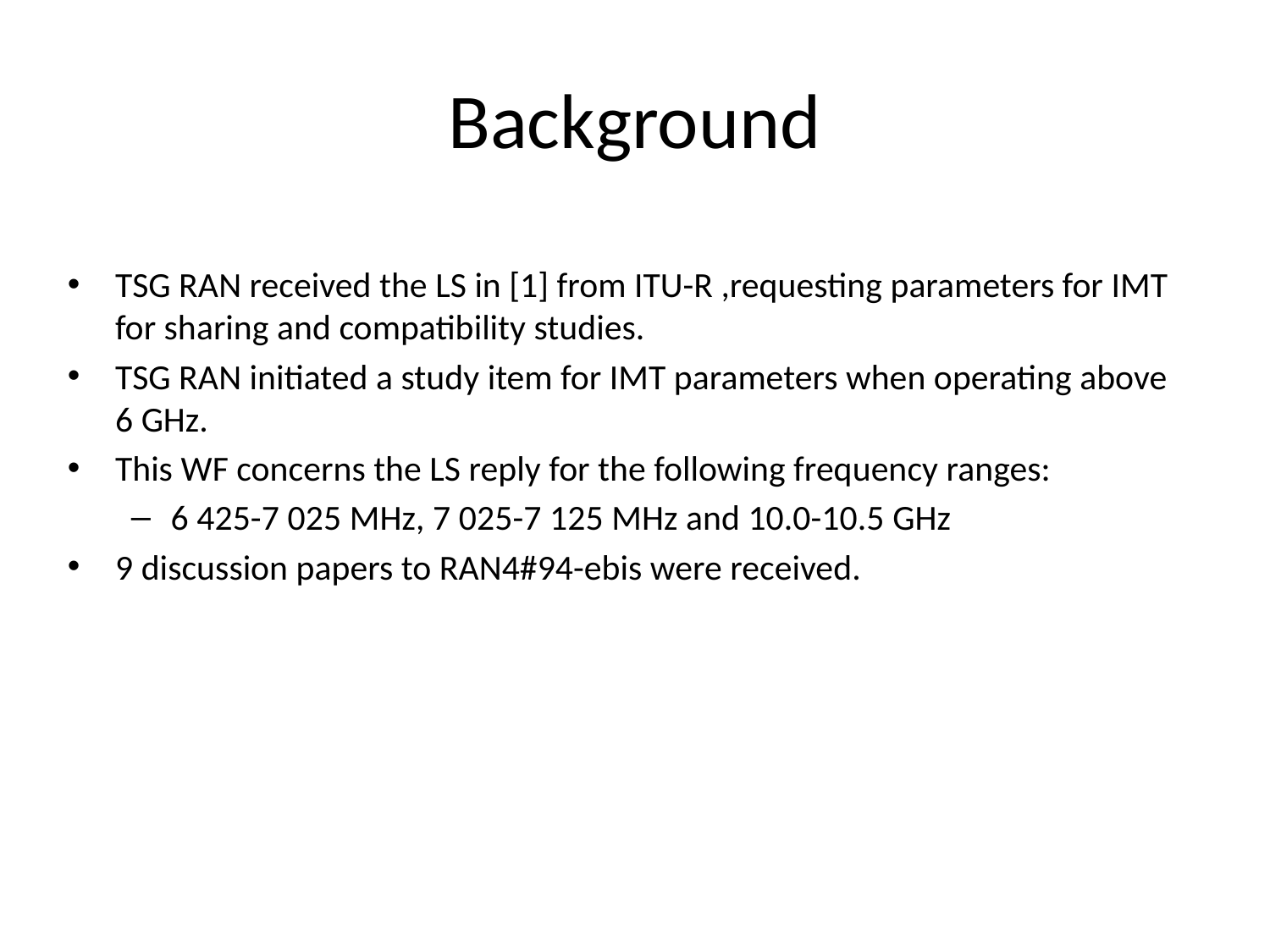

# Background

TSG RAN received the LS in [1] from ITU-R ,requesting parameters for IMT for sharing and compatibility studies.
TSG RAN initiated a study item for IMT parameters when operating above 6 GHz.
This WF concerns the LS reply for the following frequency ranges:
6 425-7 025 MHz, 7 025-7 125 MHz and 10.0-10.5 GHz
9 discussion papers to RAN4#94-ebis were received.